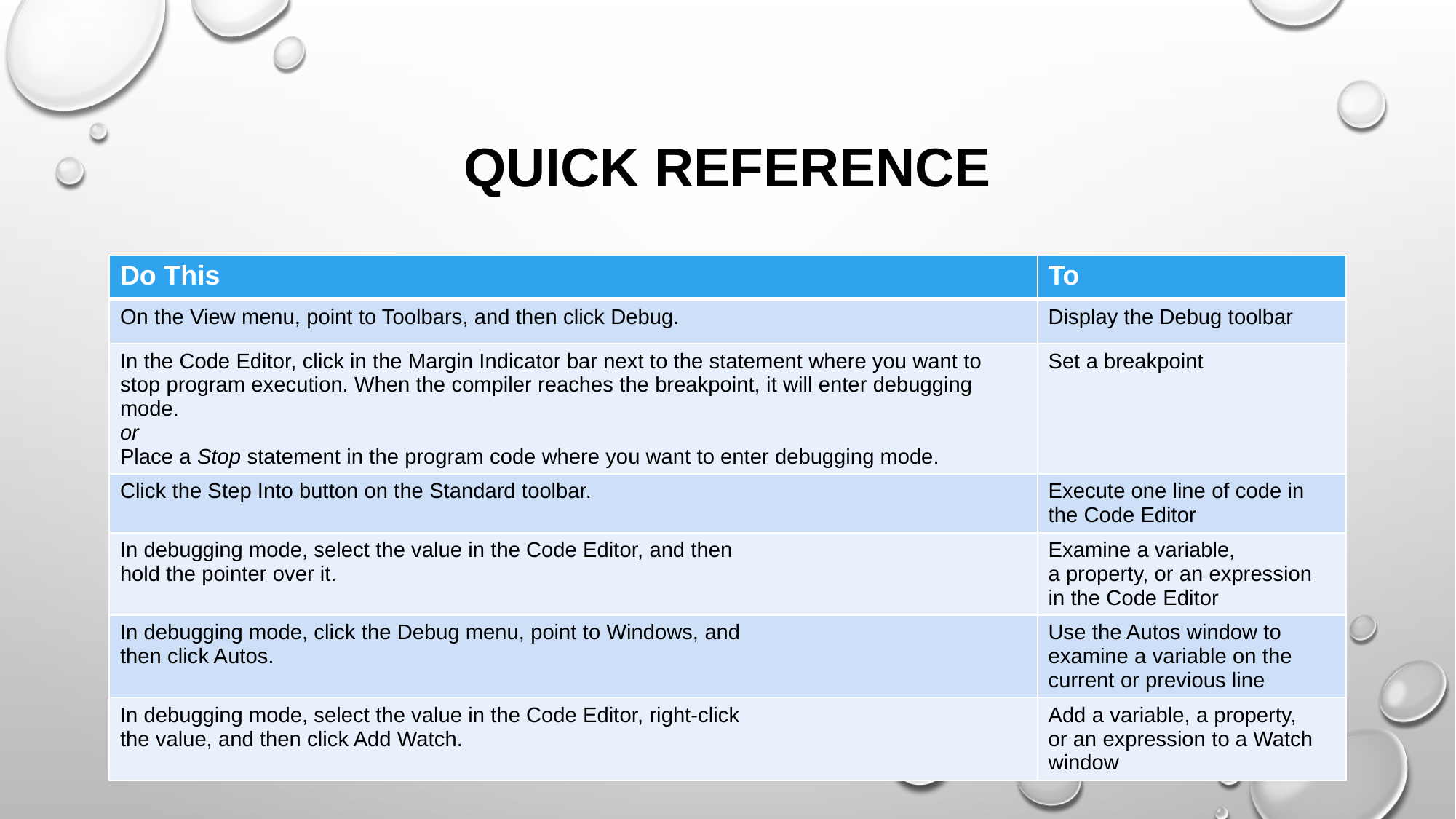

# Quick Reference
| Do This | To |
| --- | --- |
| On the View menu, point to Toolbars, and then click Debug. | Display the Debug toolbar |
| In the Code Editor, click in the Margin Indicator bar next to the statement where you want to stop program execution. When the compiler reaches the breakpoint, it will enter debugging mode. or Place a Stop statement in the program code where you want to enter debugging mode. | Set a breakpoint |
| Click the Step Into button on the Standard toolbar. | Execute one line of code in the Code Editor |
| In debugging mode, select the value in the Code Editor, and then hold the pointer over it. | Examine a variable, a property, or an expression in the Code Editor |
| In debugging mode, click the Debug menu, point to Windows, and then click Autos. | Use the Autos window to examine a variable on the current or previous line |
| In debugging mode, select the value in the Code Editor, right-click the value, and then click Add Watch. | Add a variable, a property, or an expression to a Watch window |